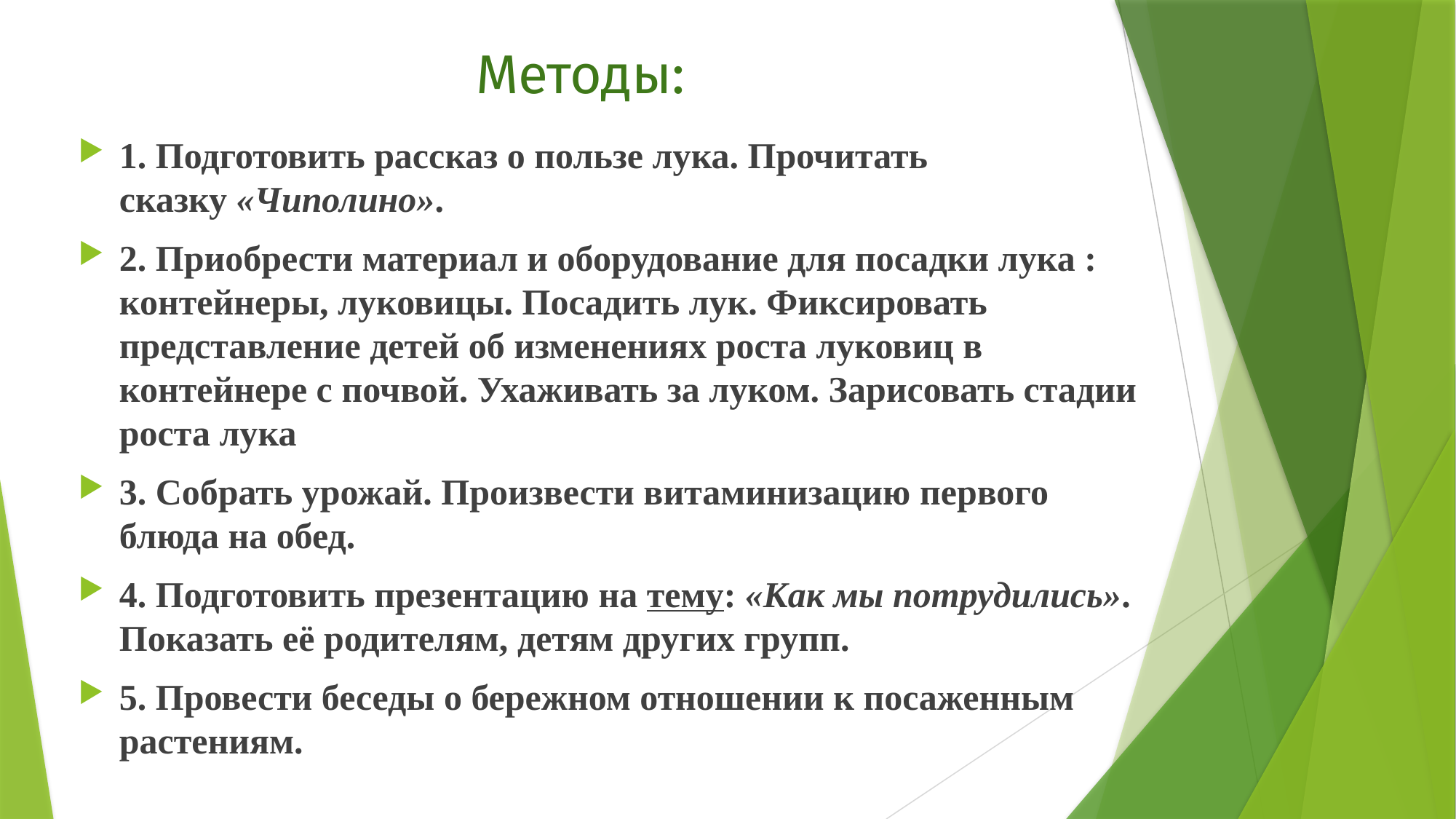

# Методы:
1. Подготовить рассказ о пользе лука. Прочитать сказку «Чиполино».
2. Приобрести материал и оборудование для посадки лука : контейнеры, луковицы. Посадить лук. Фиксировать представление детей об изменениях роста луковиц в контейнере с почвой. Ухаживать за луком. Зарисовать стадии роста лука
3. Собрать урожай. Произвести витаминизацию первого блюда на обед.
4. Подготовить презентацию на тему: «Как мы потрудились». Показать её родителям, детям других групп.
5. Провести беседы о бережном отношении к посаженным растениям.